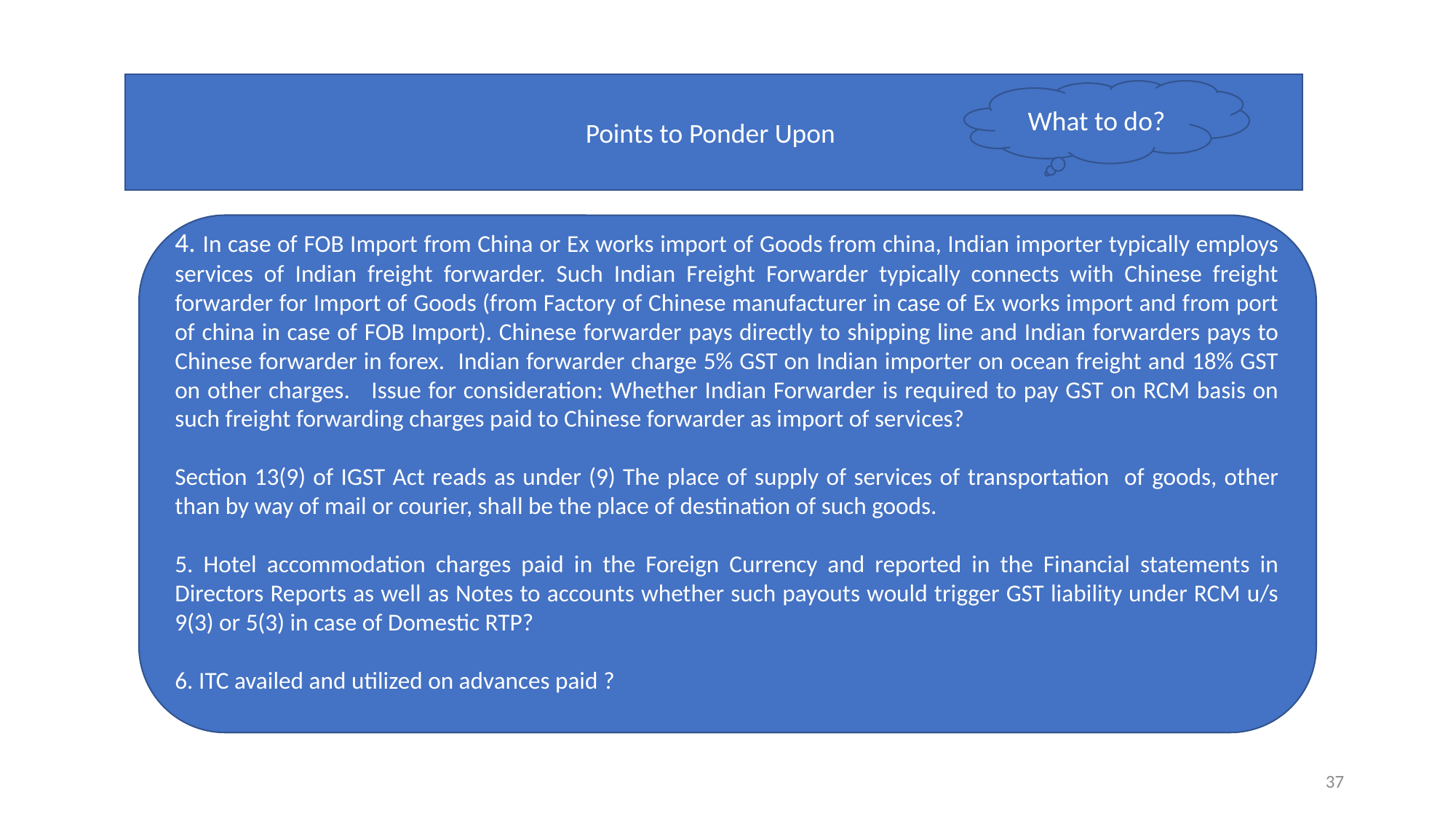

Points to Ponder Upon
What to do?

4. In case of FOB Import from China or Ex works import of Goods from china, Indian importer typically employs services of Indian freight forwarder. Such Indian Freight Forwarder typically connects with Chinese freight forwarder for Import of Goods (from Factory of Chinese manufacturer in case of Ex works import and from port of china in case of FOB Import). Chinese forwarder pays directly to shipping line and Indian forwarders pays to Chinese forwarder in forex.  Indian forwarder charge 5% GST on Indian importer on ocean freight and 18% GST on other charges.   Issue for consideration: Whether Indian Forwarder is required to pay GST on RCM basis on such freight forwarding charges paid to Chinese forwarder as import of services?

Section 13(9) of IGST Act reads as under (9) The place of supply of services of transportation  of goods, other than by way of mail or courier, shall be the place of destination of such goods.

5. Hotel accommodation charges paid in the Foreign Currency and reported in the Financial statements in Directors Reports as well as Notes to accounts whether such payouts would trigger GST liability under RCM u/s 9(3) or 5(3) in case of Domestic RTP?

6. ITC availed and utilized on advances paid ?

37